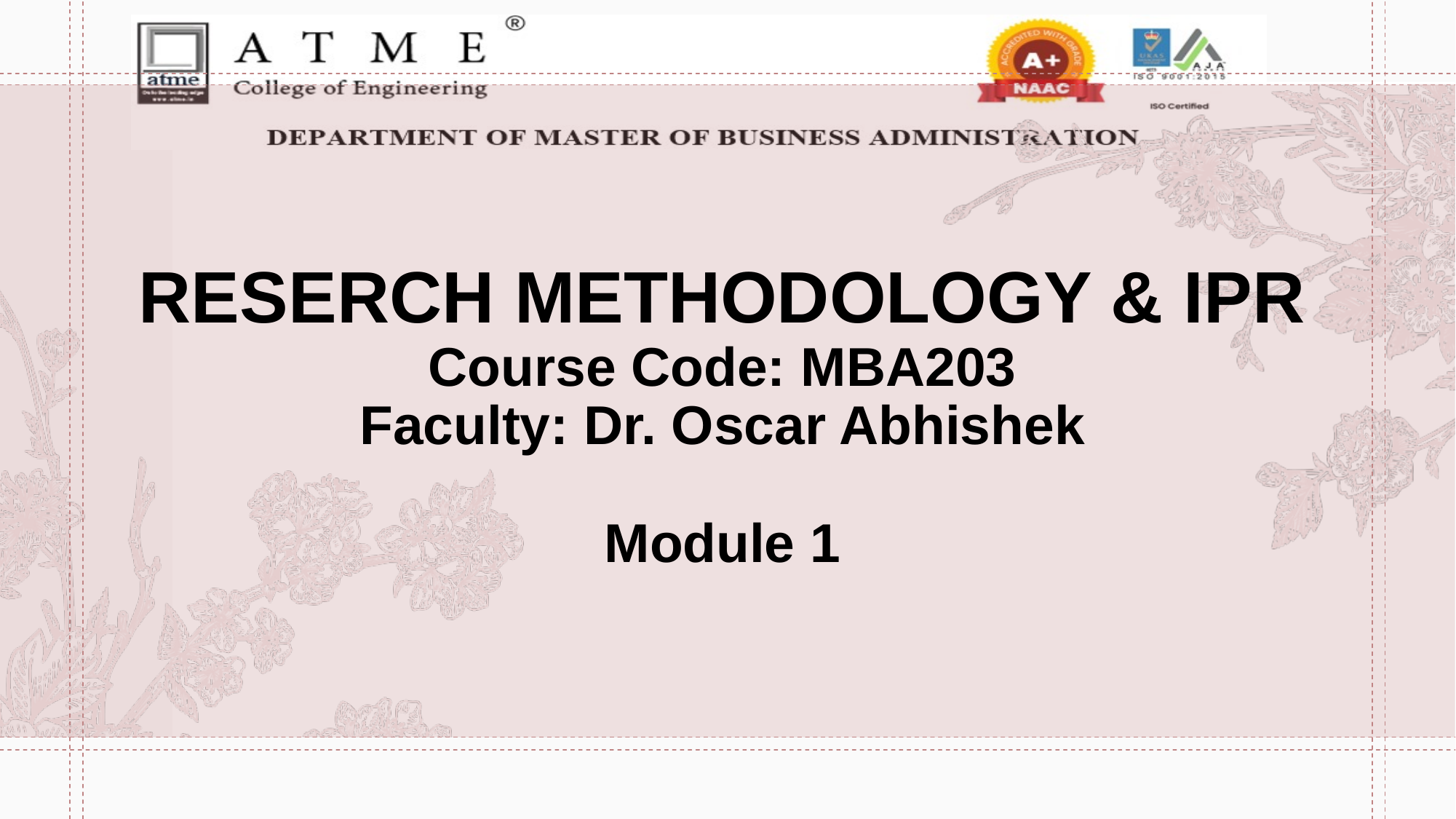

# RESERCH METHODOLOGY & IPR Course Code: MBA203 Faculty: Dr. Oscar Abhishek Module 1